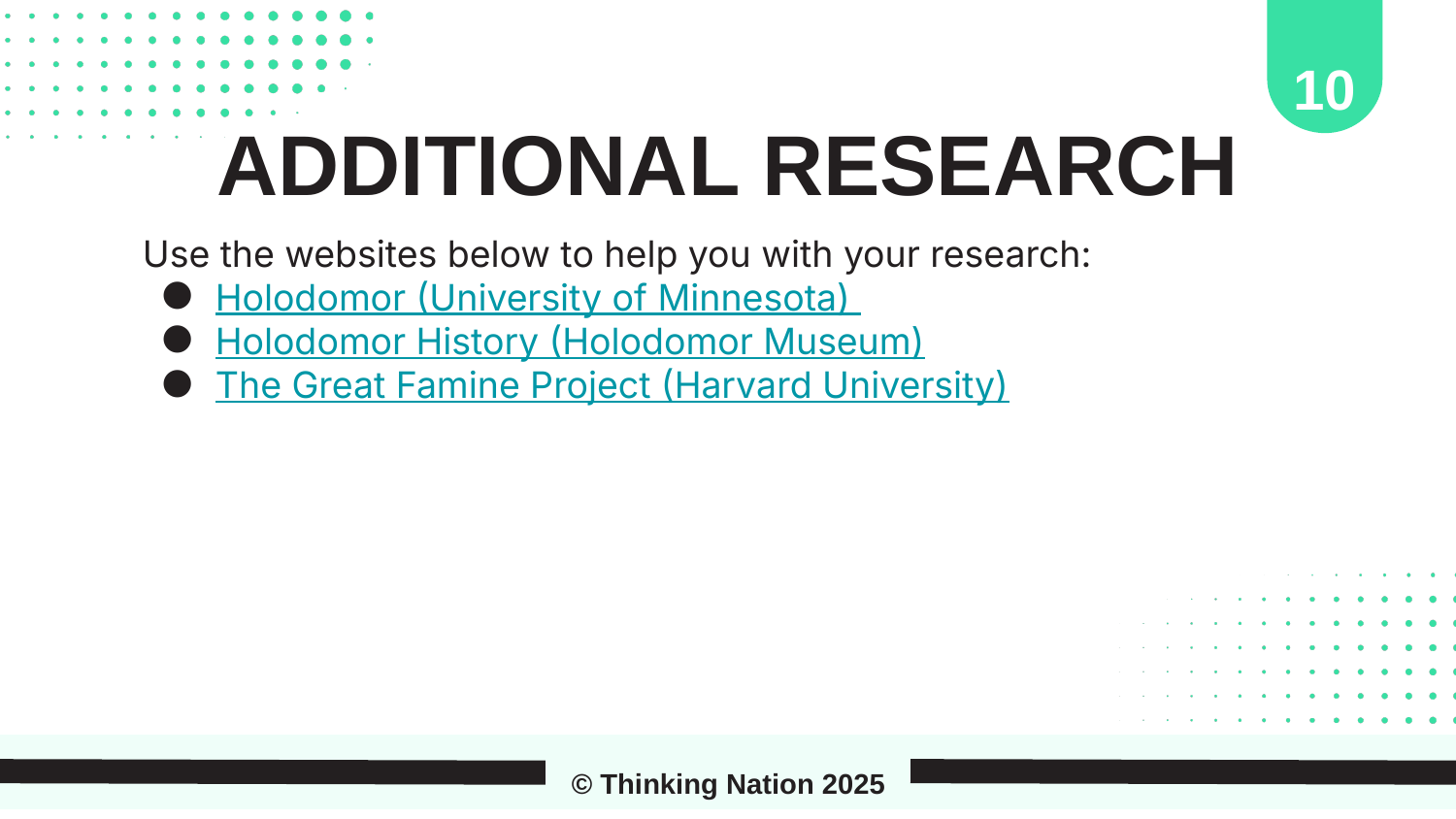

10
ADDITIONAL RESEARCH
Use the websites below to help you with your research:
Holodomor (University of Minnesota)
Holodomor History (Holodomor Museum)
The Great Famine Project (Harvard University)

© Thinking Nation 2025